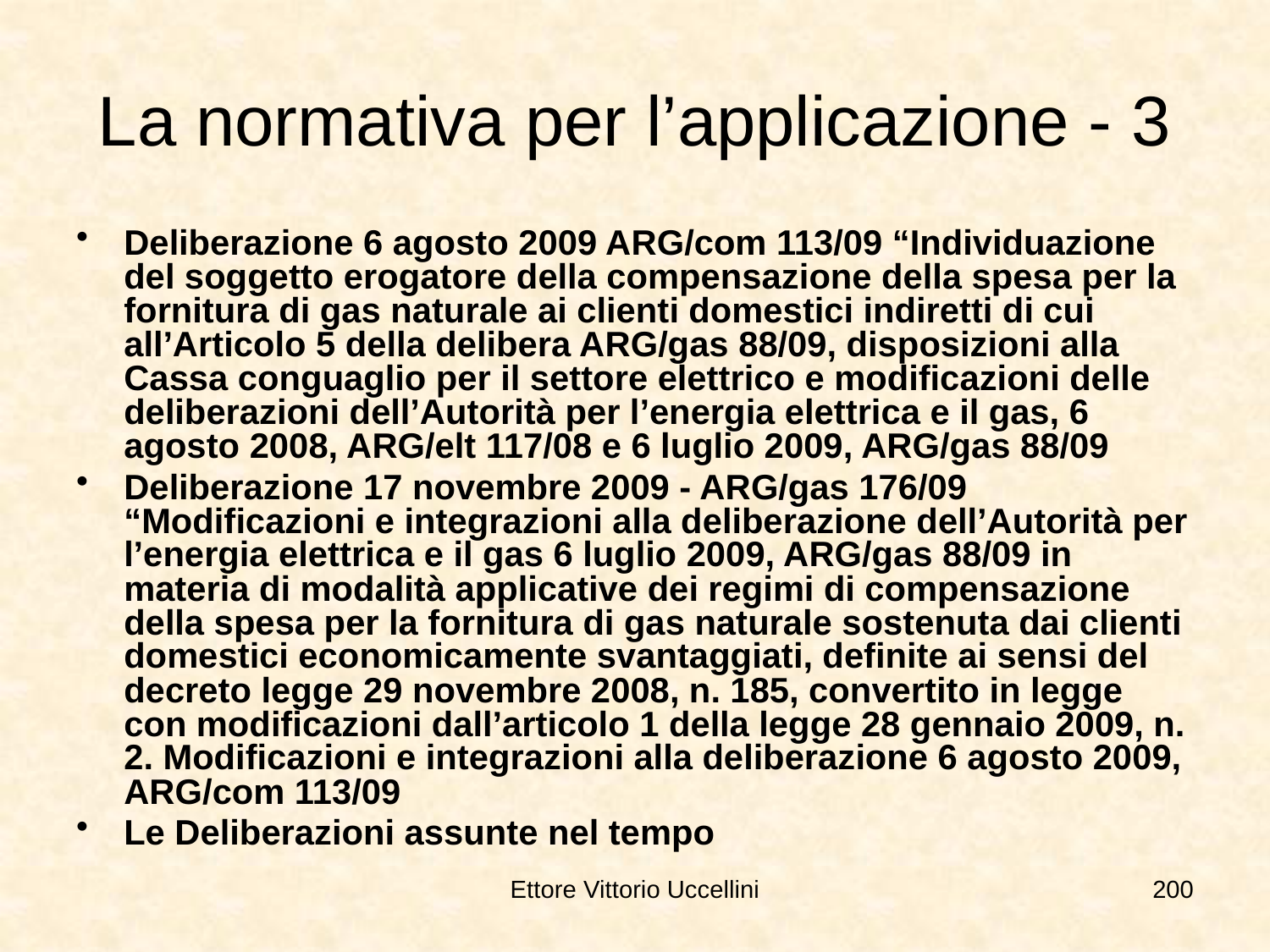

# La normativa per l’applicazione - 3
Deliberazione 6 agosto 2009 ARG/com 113/09 “Individuazione del soggetto erogatore della compensazione della spesa per la fornitura di gas naturale ai clienti domestici indiretti di cui all’Articolo 5 della delibera ARG/gas 88/09, disposizioni alla Cassa conguaglio per il settore elettrico e modificazioni delle deliberazioni dell’Autorità per l’energia elettrica e il gas, 6 agosto 2008, ARG/elt 117/08 e 6 luglio 2009, ARG/gas 88/09
Deliberazione 17 novembre 2009 - ARG/gas 176/09 “Modificazioni e integrazioni alla deliberazione dell’Autorità per l’energia elettrica e il gas 6 luglio 2009, ARG/gas 88/09 in materia di modalità applicative dei regimi di compensazione della spesa per la fornitura di gas naturale sostenuta dai clienti domestici economicamente svantaggiati, definite ai sensi del decreto legge 29 novembre 2008, n. 185, convertito in legge con modificazioni dall’articolo 1 della legge 28 gennaio 2009, n. 2. Modificazioni e integrazioni alla deliberazione 6 agosto 2009, ARG/com 113/09
Le Deliberazioni assunte nel tempo

Ettore Vittorio Uccellini
200